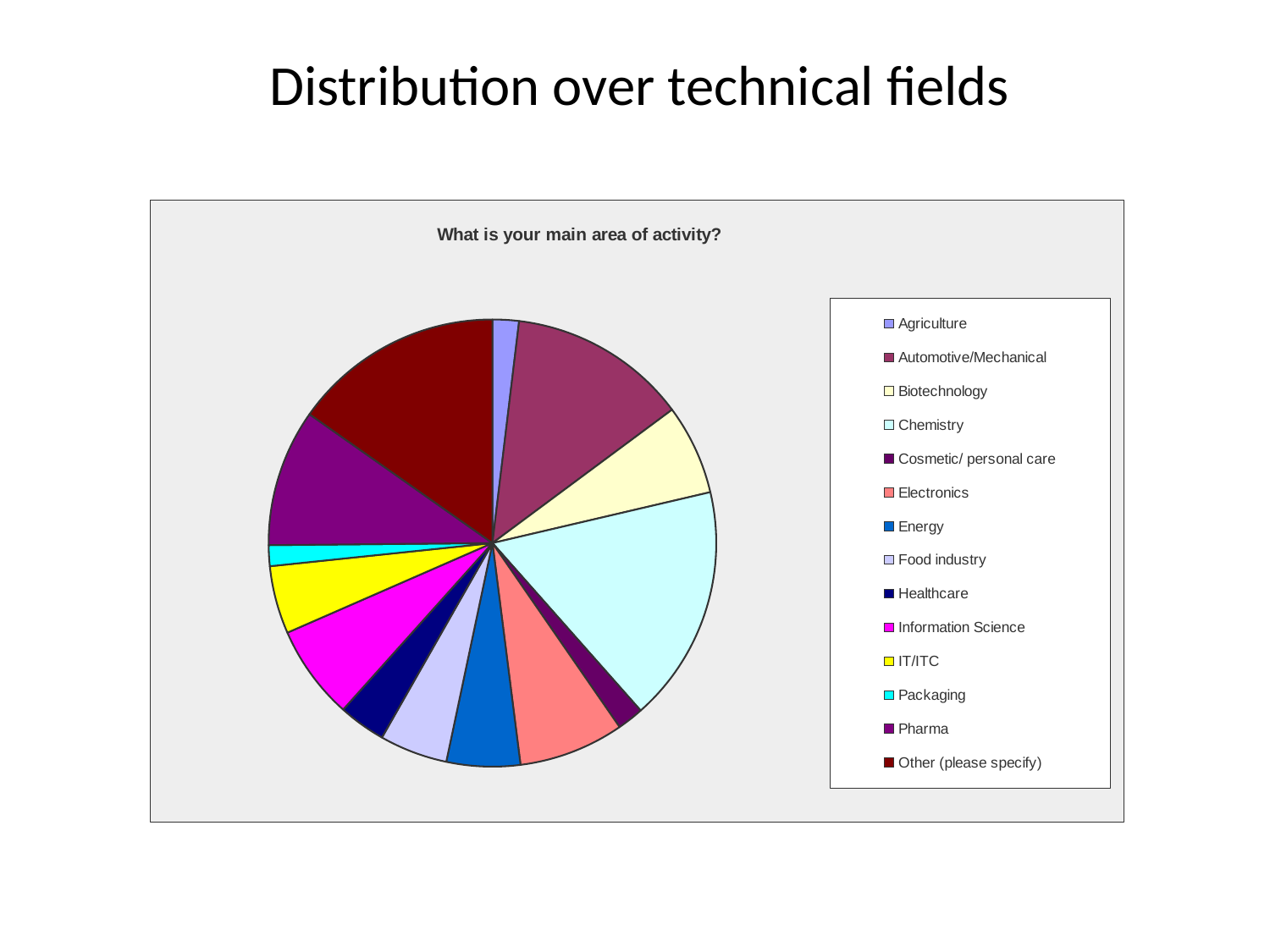

Distribution over technical fields

### Chart: What is your main area of activity?

| Category |  |
|---|---|
| Agriculture | 0.019 |
| Automotive/Mechanical | 0.129 |
| Biotechnology | 0.065 |
| Chemistry | 0.171 |
| Cosmetic/ personal care | 0.019 |
| Electronics | 0.076 |
| Energy | 0.053 |
| Food industry | 0.049 |
| Healthcare | 0.034 |
| Information Science | 0.068 |
| IT/ITC | 0.049 |
| Packaging | 0.015 |
| Pharma | 0.099 |
| Other (please specify) | 0.152 |